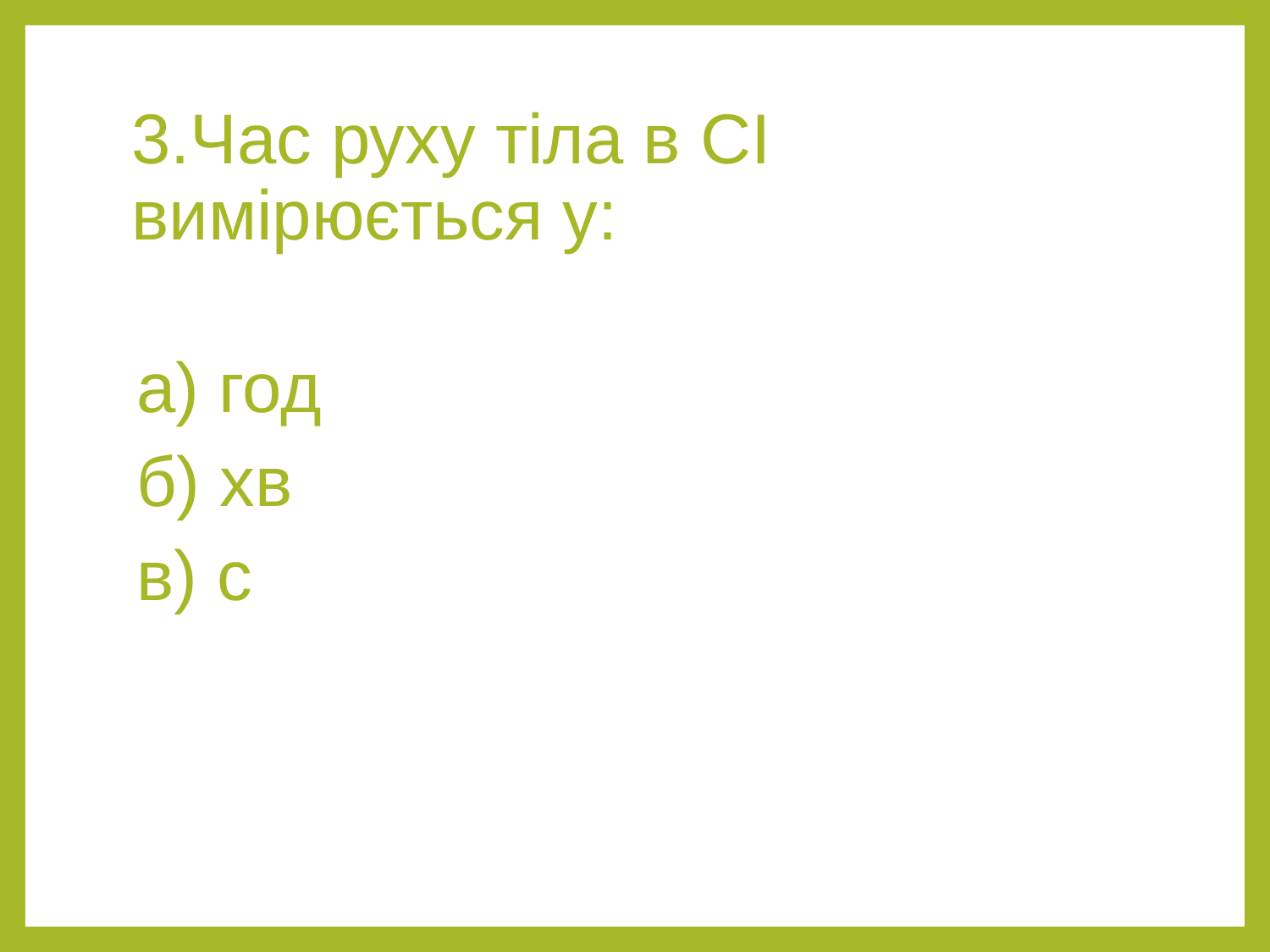

# 3.Час руху тіла в СІ вимірюється у:

а) год
б) хв
в) с